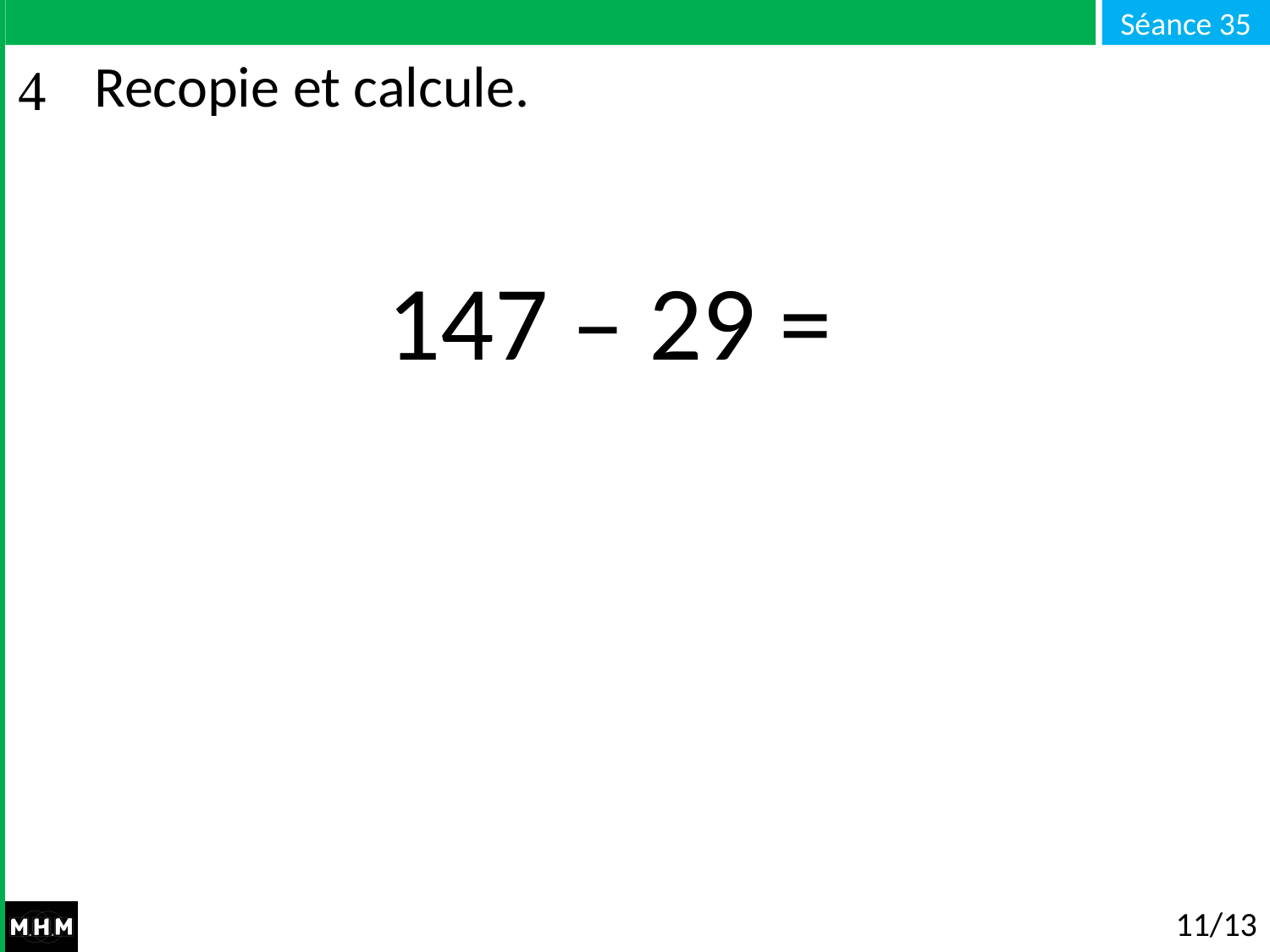

# Recopie et calcule.
147 – 29 =
11/13